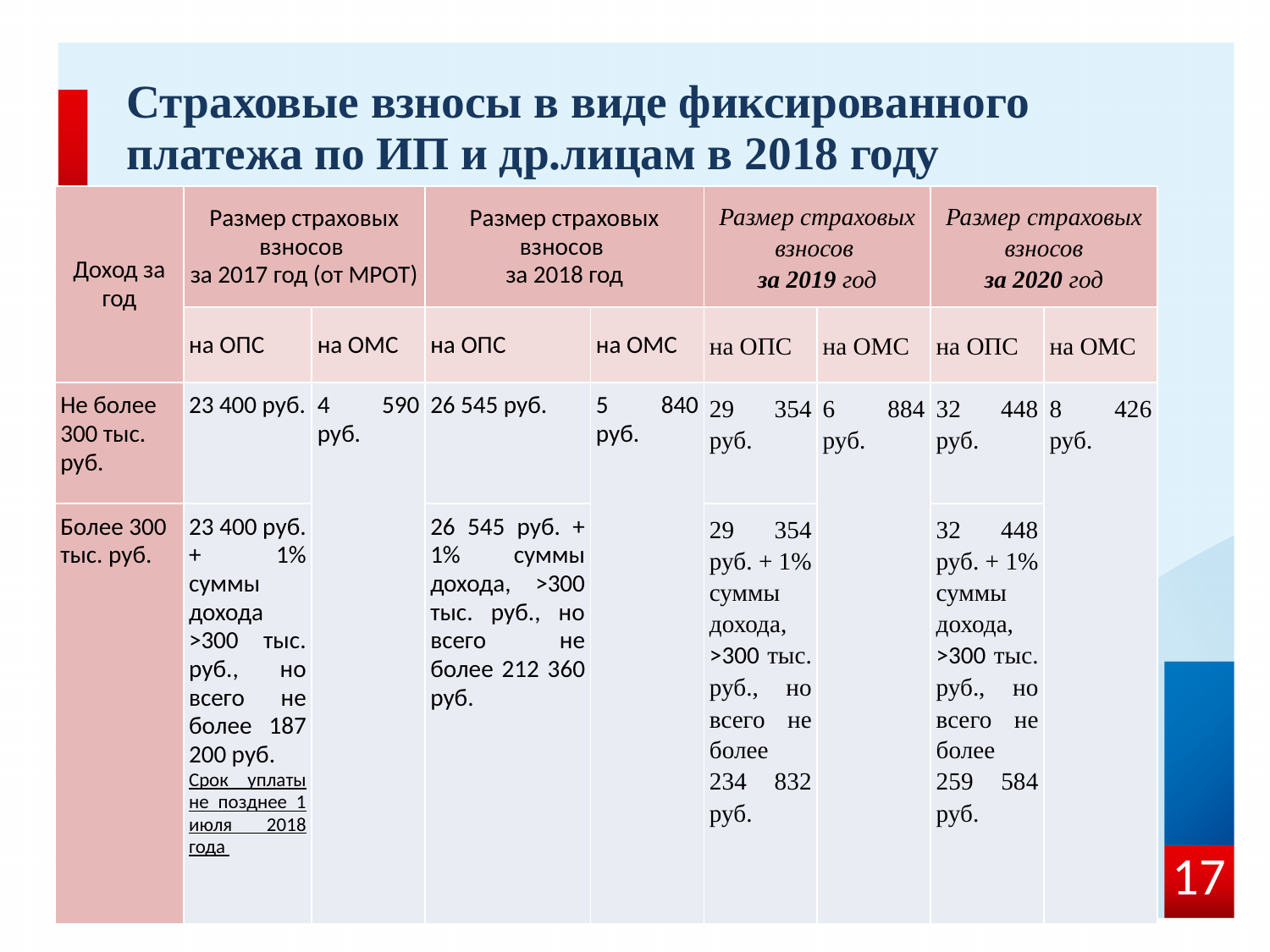

# Страховые взносы в виде фиксированного платежа по ИП и др.лицам в 2018 году
| Доход за год | Размер страховых взносов за 2017 год (от МРОТ) |  | Размер страховых взносов за 2018 год |  | Размер страховых взносов за 2019 год |  | Размер страховых взносов за 2020 год |  |
| --- | --- | --- | --- | --- | --- | --- | --- | --- |
|  | на ОПС | на ОМС | на ОПС | на ОМС | на ОПС | на ОМС | на ОПС | на ОМС |
| Не более 300 тыс. руб. | 23 400 руб. | 4 590 руб. | 26 545 руб. | 5 840 руб. | 29 354 руб. | 6 884 руб. | 32 448 руб. | 8 426 руб. |
| Более 300 тыс. руб. | 23 400 руб. + 1% суммы дохода >300 тыс. руб., но всего не более 187 200 руб. Срок уплаты не позднее 1 июля 2018 года |  | 26 545 руб. + 1% суммы дохода, >300 тыс. руб., но всего не более 212 360 руб. |  | 29 354 руб. + 1% суммы дохода, >300 тыс. руб., но всего не более 234 832 руб. |  | 32 448 руб. + 1% суммы дохода, >300 тыс. руб., но всего не более 259 584 руб. |  |
17